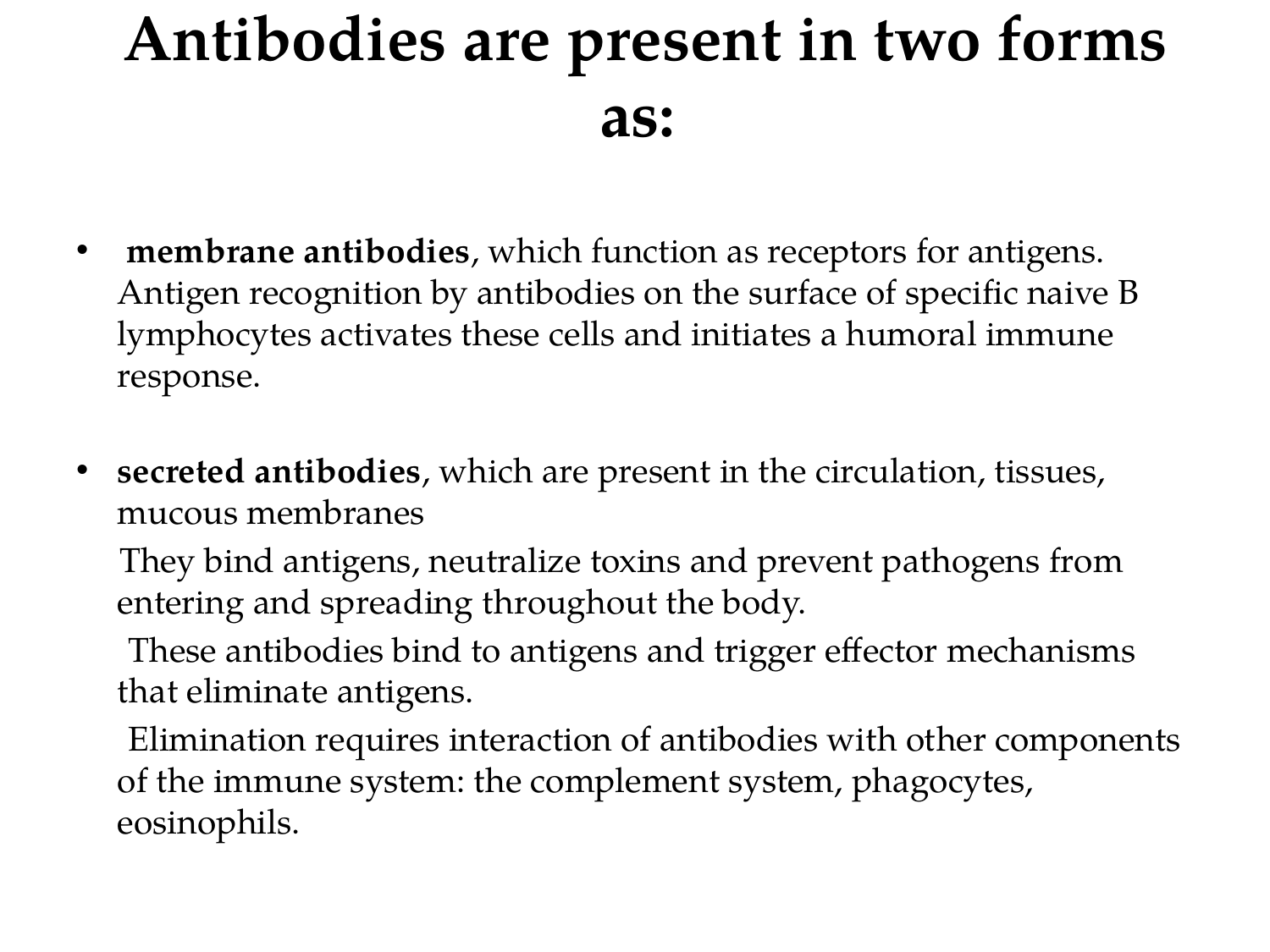

# Antibodies are present in two forms as:
 membrane antibodies, which function as receptors for antigens. Antigen recognition by antibodies on the surface of specific naive B lymphocytes activates these cells and initiates a humoral immune response.

secreted antibodies, which are present in the circulation, tissues, mucous membranes
     They bind antigens, neutralize toxins and prevent pathogens from entering and spreading throughout the body.
      These antibodies bind to antigens and trigger effector mechanisms that eliminate antigens.
      Elimination requires interaction of antibodies with other components of the immune system: the complement system, phagocytes, eosinophils.